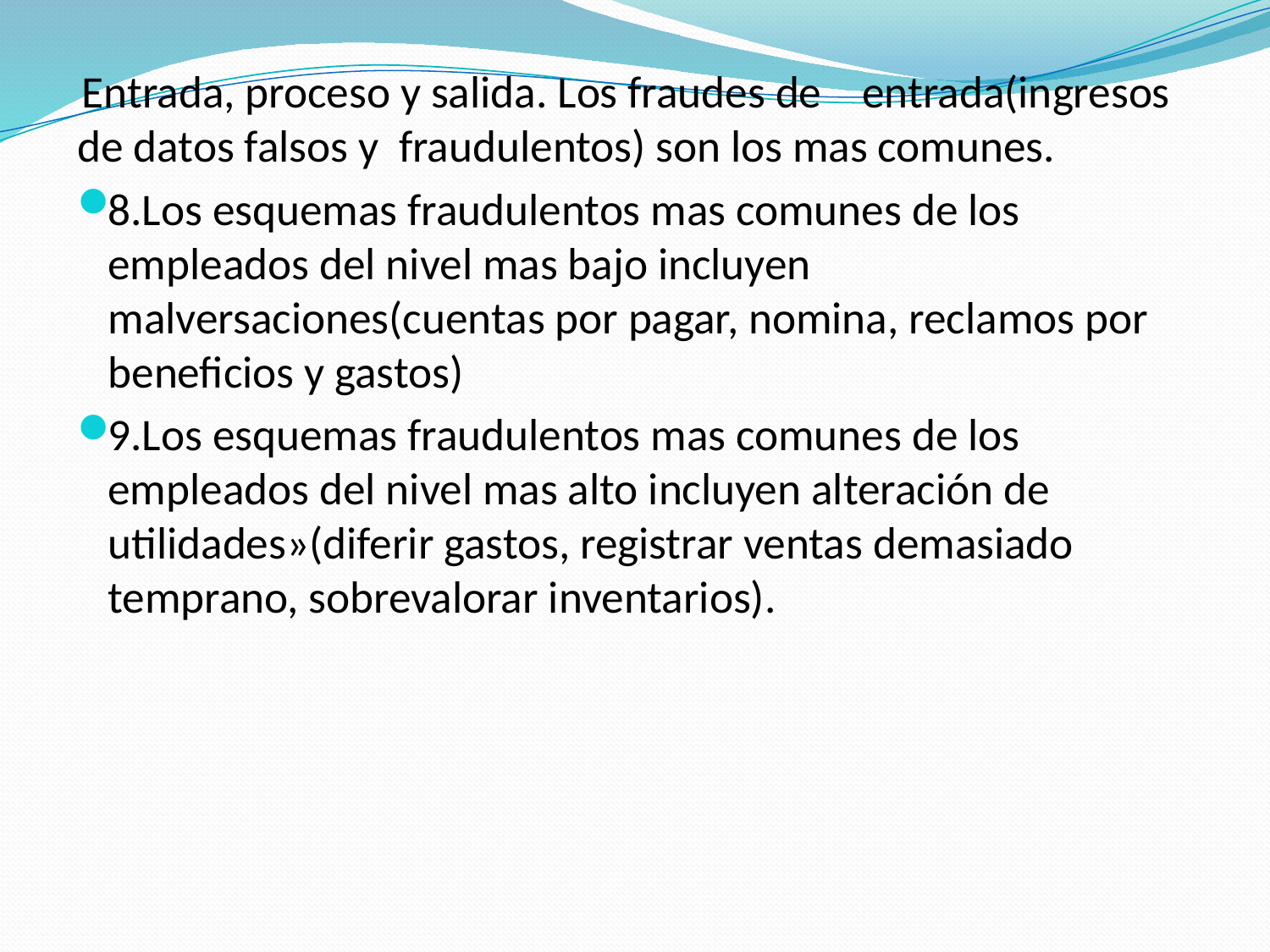

Entrada, proceso y salida. Los fraudes de    entrada(ingresos de datos falsos y  fraudulentos) son los mas comunes.
8.Los esquemas fraudulentos mas comunes de los empleados del nivel mas bajo incluyen malversaciones(cuentas por pagar, nomina, reclamos por beneficios y gastos)
9.Los esquemas fraudulentos mas comunes de los empleados del nivel mas alto incluyen alteración de utilidades»(diferir gastos, registrar ventas demasiado temprano, sobrevalorar inventarios).